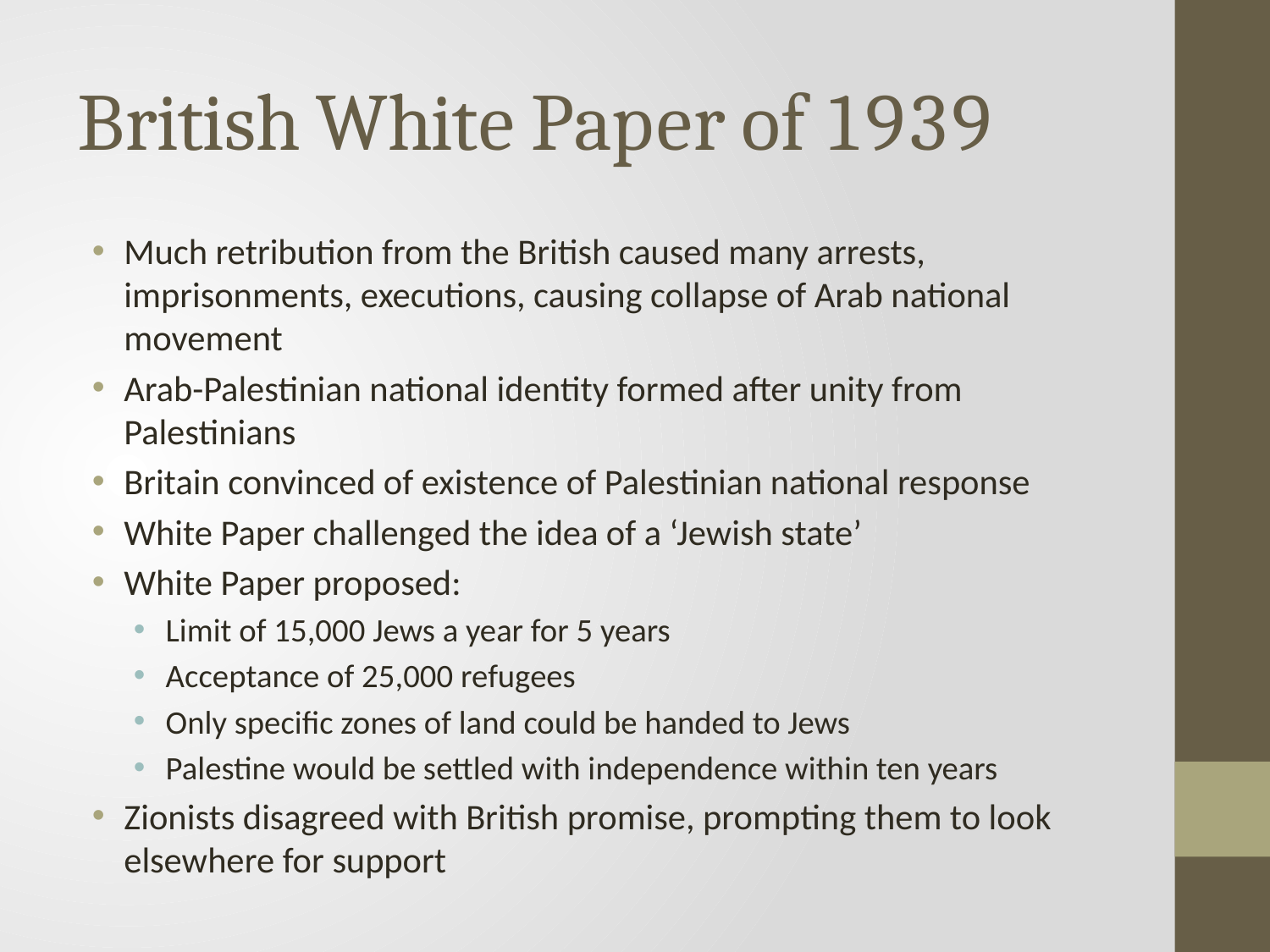

# British White Paper of 1939
Much retribution from the British caused many arrests, imprisonments, executions, causing collapse of Arab national movement
Arab-Palestinian national identity formed after unity from Palestinians
Britain convinced of existence of Palestinian national response
White Paper challenged the idea of a ‘Jewish state’
White Paper proposed:
Limit of 15,000 Jews a year for 5 years
Acceptance of 25,000 refugees
Only specific zones of land could be handed to Jews
Palestine would be settled with independence within ten years
Zionists disagreed with British promise, prompting them to look elsewhere for support